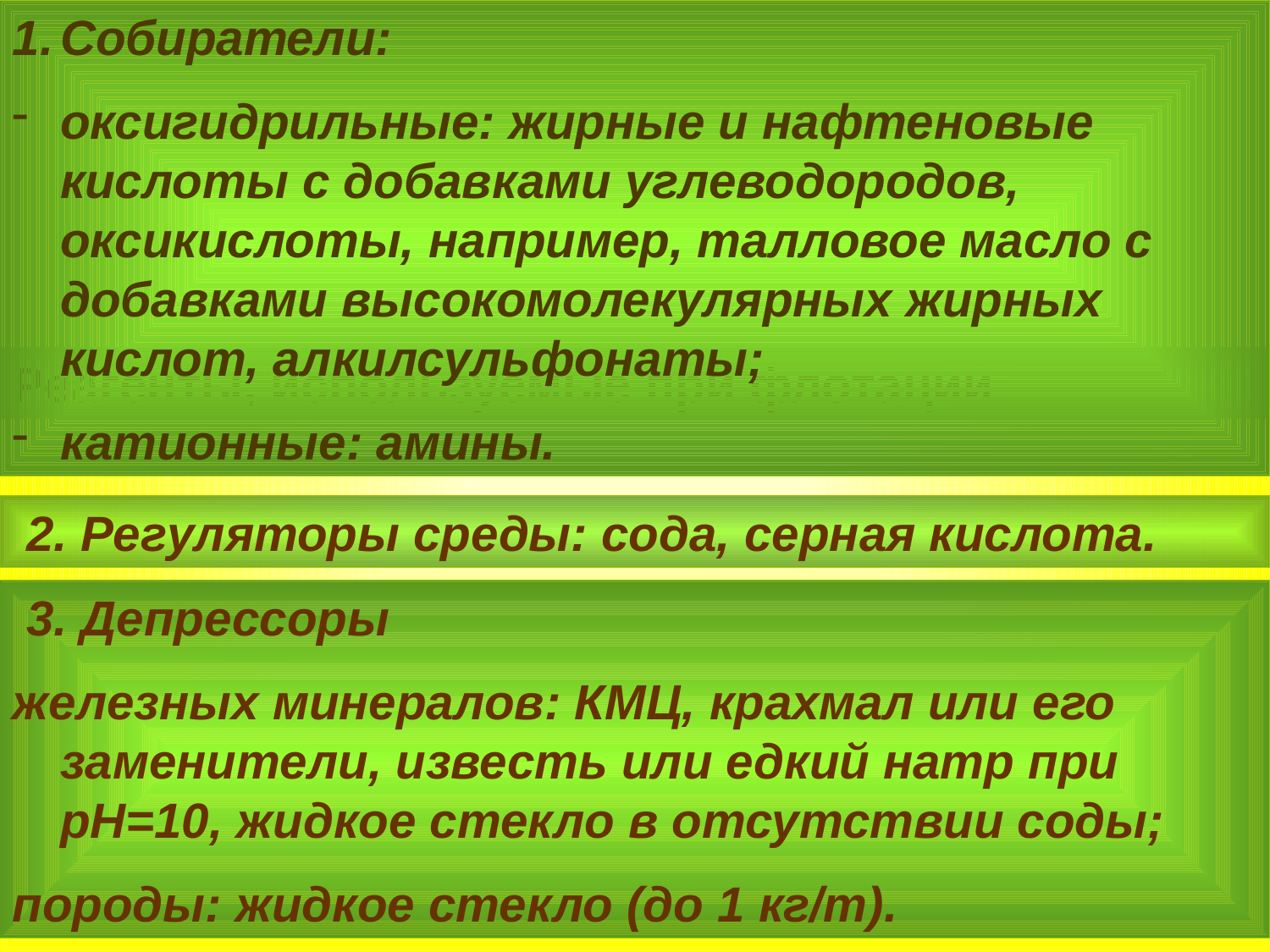

Собиратели:
оксигидрильные: жирные и нафтеновые кислоты с добавками углеводородов, оксикислоты, например, талловое масло с добавками высокомолекулярных жирных кислот, алкилсульфонаты;
катионные: амины.
Реагенты, используемые при флотации
 2. Регуляторы среды: сода, серная кислота.
 3. Депрессоры
железных минералов: КМЦ, крахмал или его заменители, известь или едкий натр при рН=10, жидкое стекло в отсутствии соды;
породы: жидкое стекло (до 1 кг/т).